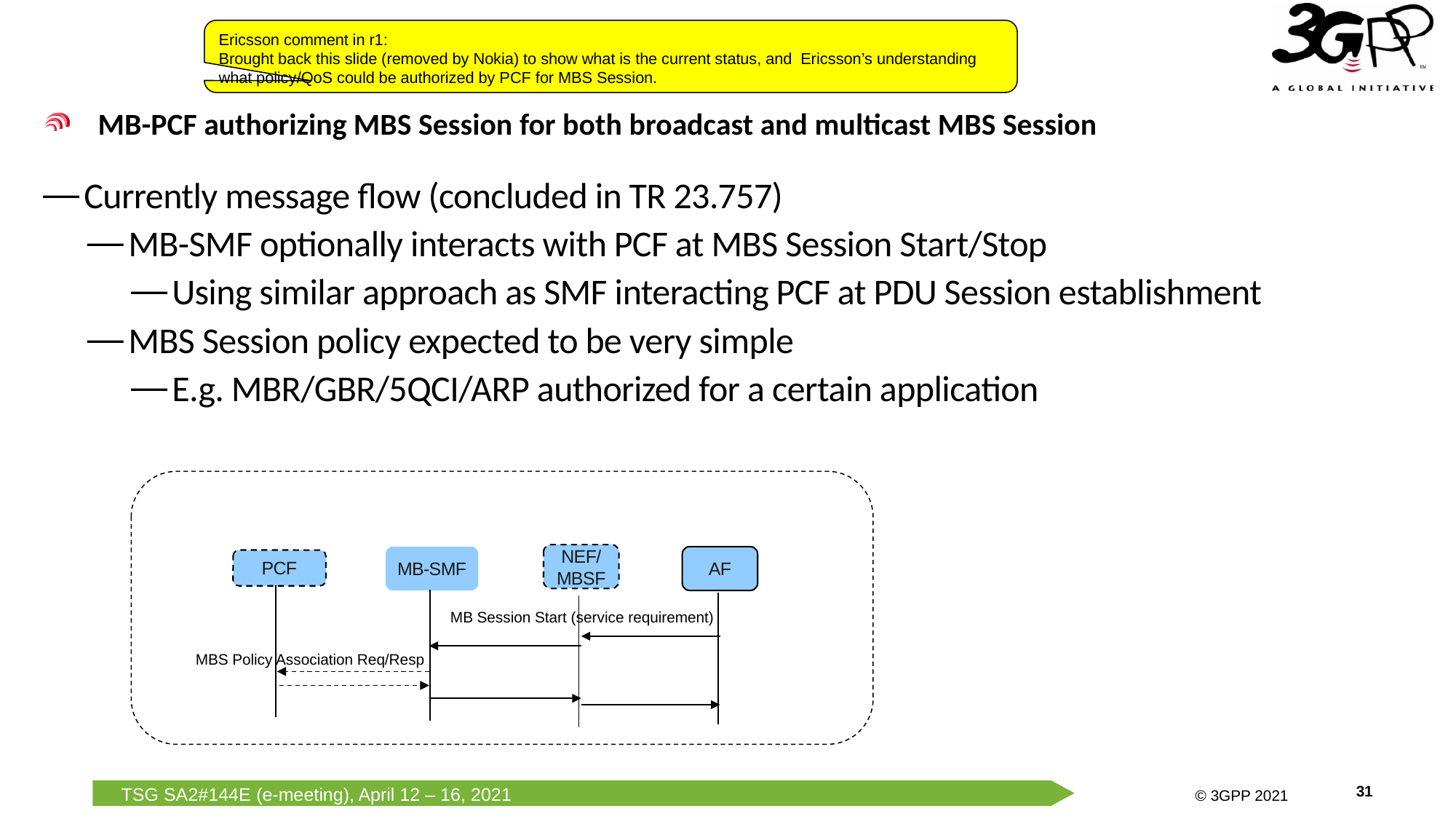

Ericsson comment in r1:
Brought back this slide (removed by Nokia) to show what is the current status, and  Ericsson’s understanding what policy/QoS could be authorized by PCF for MBS Session.
MB-PCF authorizing MBS Session for both broadcast and multicast MBS Session
Currently message flow (concluded in TR 23.757)
MB-SMF optionally interacts with PCF at MBS Session Start/Stop
Using similar approach as SMF interacting PCF at PDU Session establishment
MBS Session policy expected to be very simple
E.g. MBR/GBR/5QCI/ARP authorized for a certain application

NEF/MBSF
MB-SMF
AF
PCF
MB Session Start (service requirement)
MBS Policy Association Req/Resp